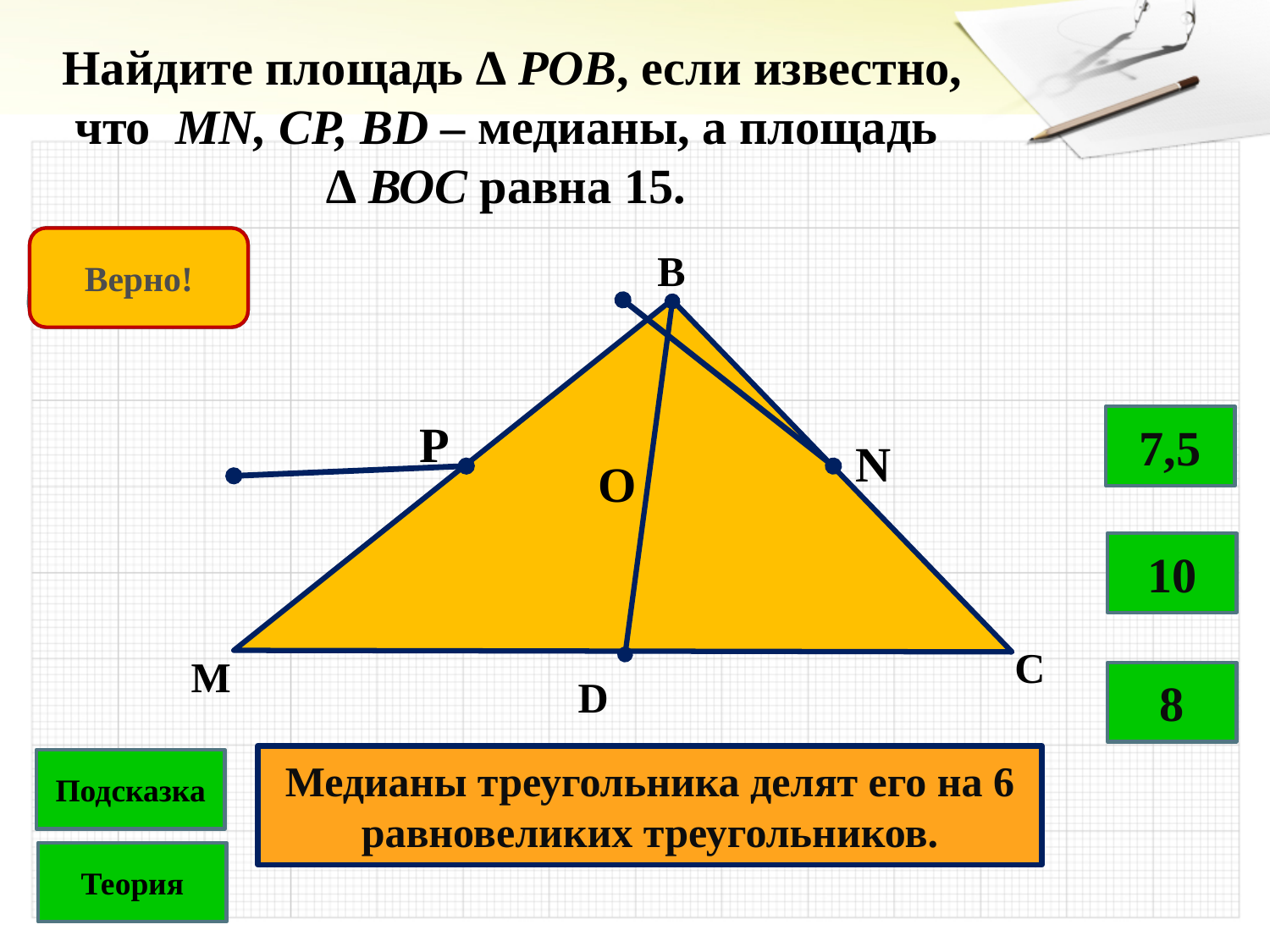

Найдите площадь ∆ РОВ, если известно, что  MN, CP, BD – медианы, а площадь
∆ ВОС равна 15.
Подумай!
Подумай!
Верно!
B

С
D
М
P
N
7,5
О
10
8
Медианы треугольника делят его на 6 равновеликих треугольников.
Подсказка
Теория